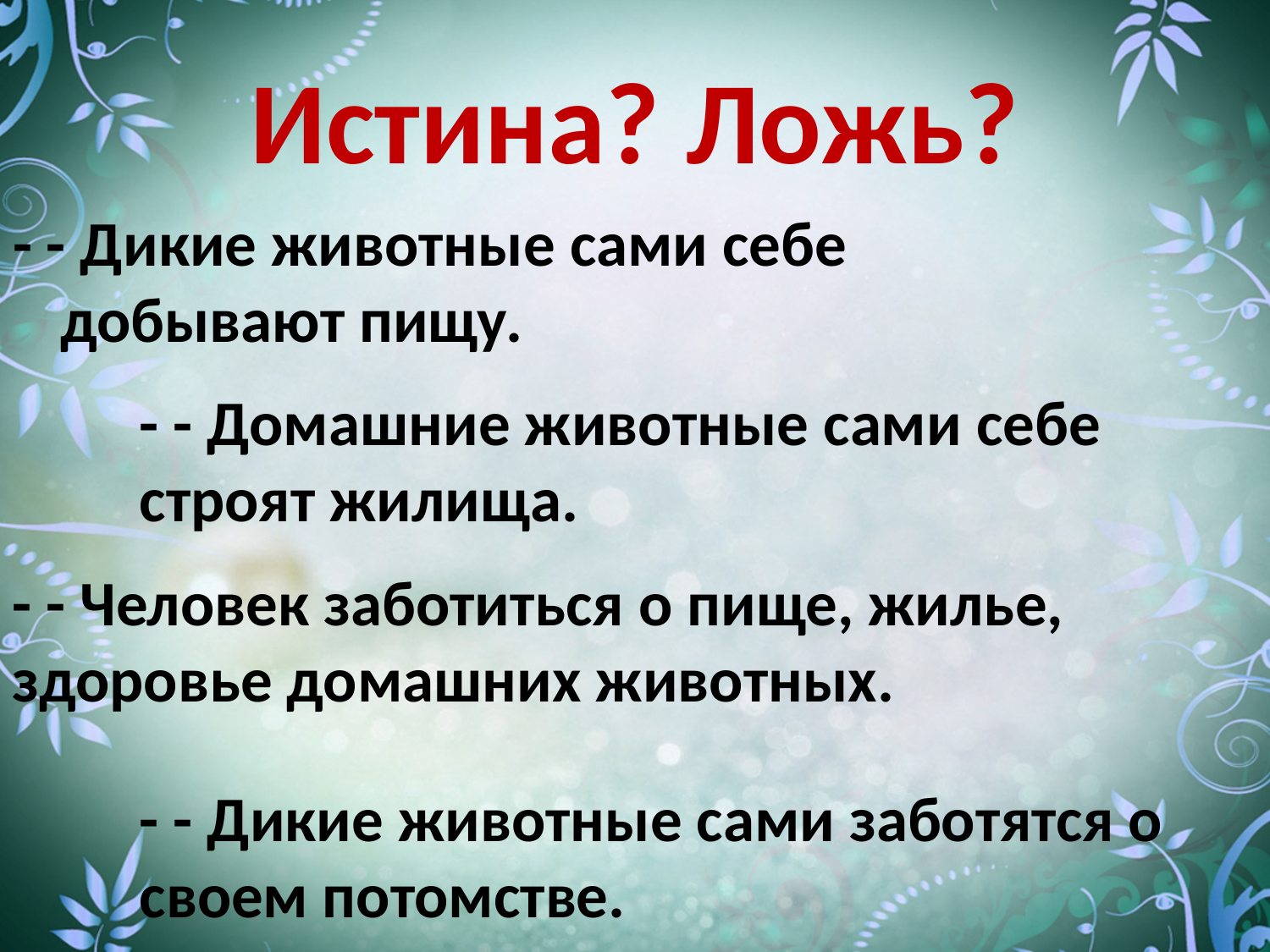

# Истина? Ложь?
- - Дикие животные сами себе добывают пищу.

- - Домашние животные сами себе строят жилища.

- - Человек заботиться о пище, жилье, здоровье домашних животных.

- - Дикие животные сами заботятся о своем потомстве.